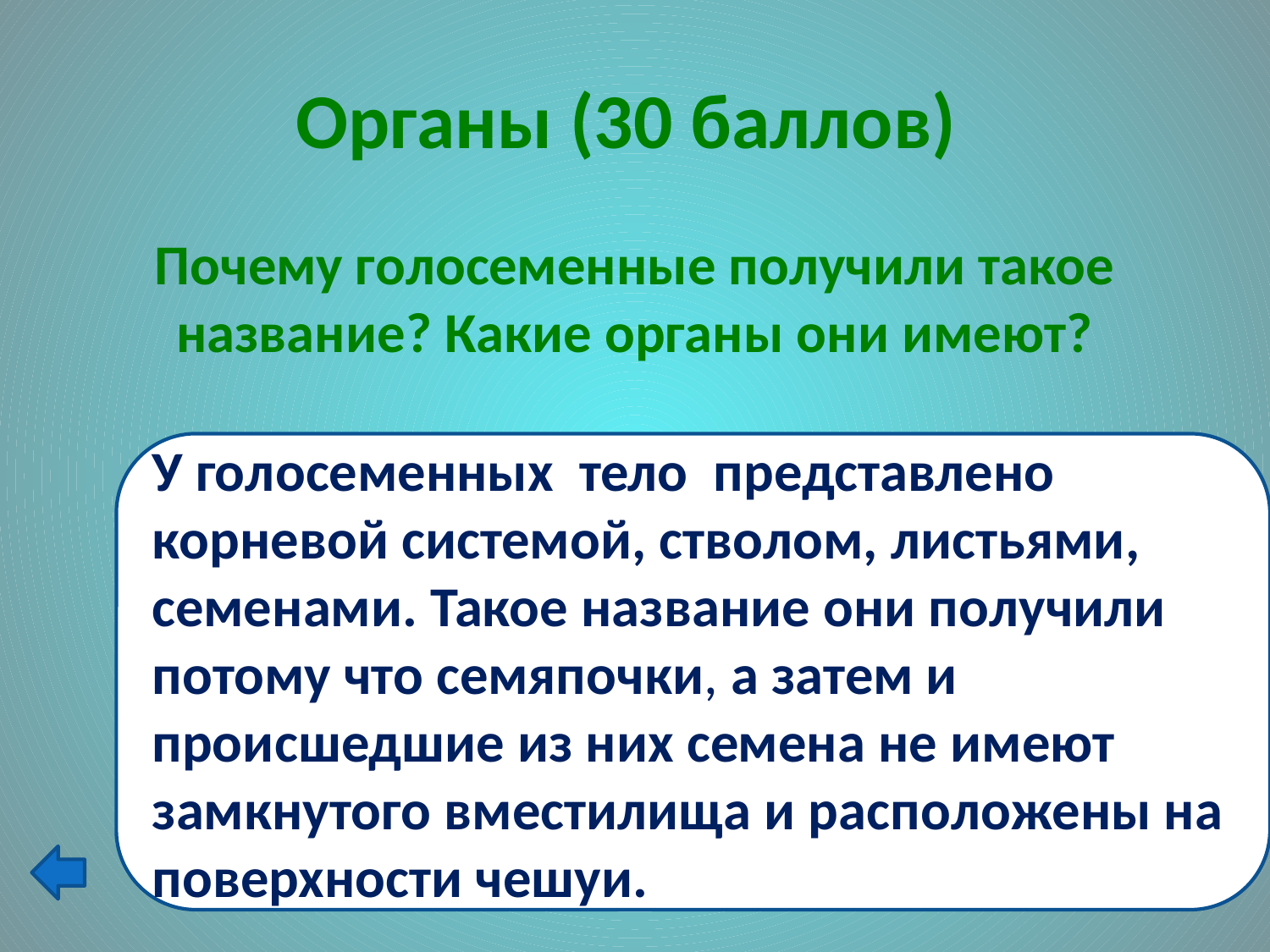

# Органы (30 баллов)
Почему голосеменные получили такое название? Какие органы они имеют?
У голосеменных  тело  представлено корневой системой, стволом, листьями, семенами. Такое название они получили потому что семяпочки, а затем и происшедшие из них семена не имеют замкнутого вместилища и расположены на поверхности чешуи.